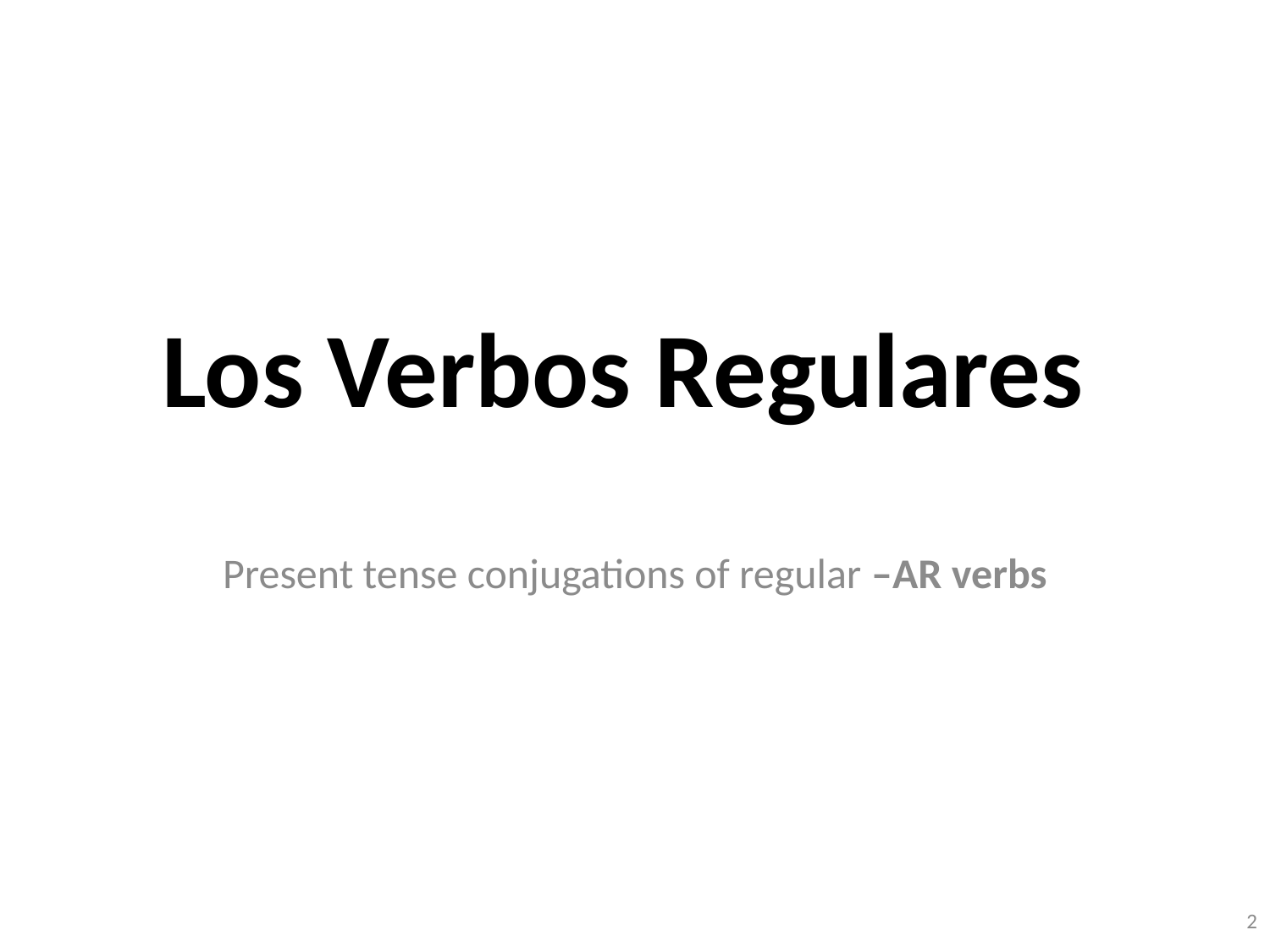

# Los Verbos Regulares
Present tense conjugations of regular –AR verbs
2